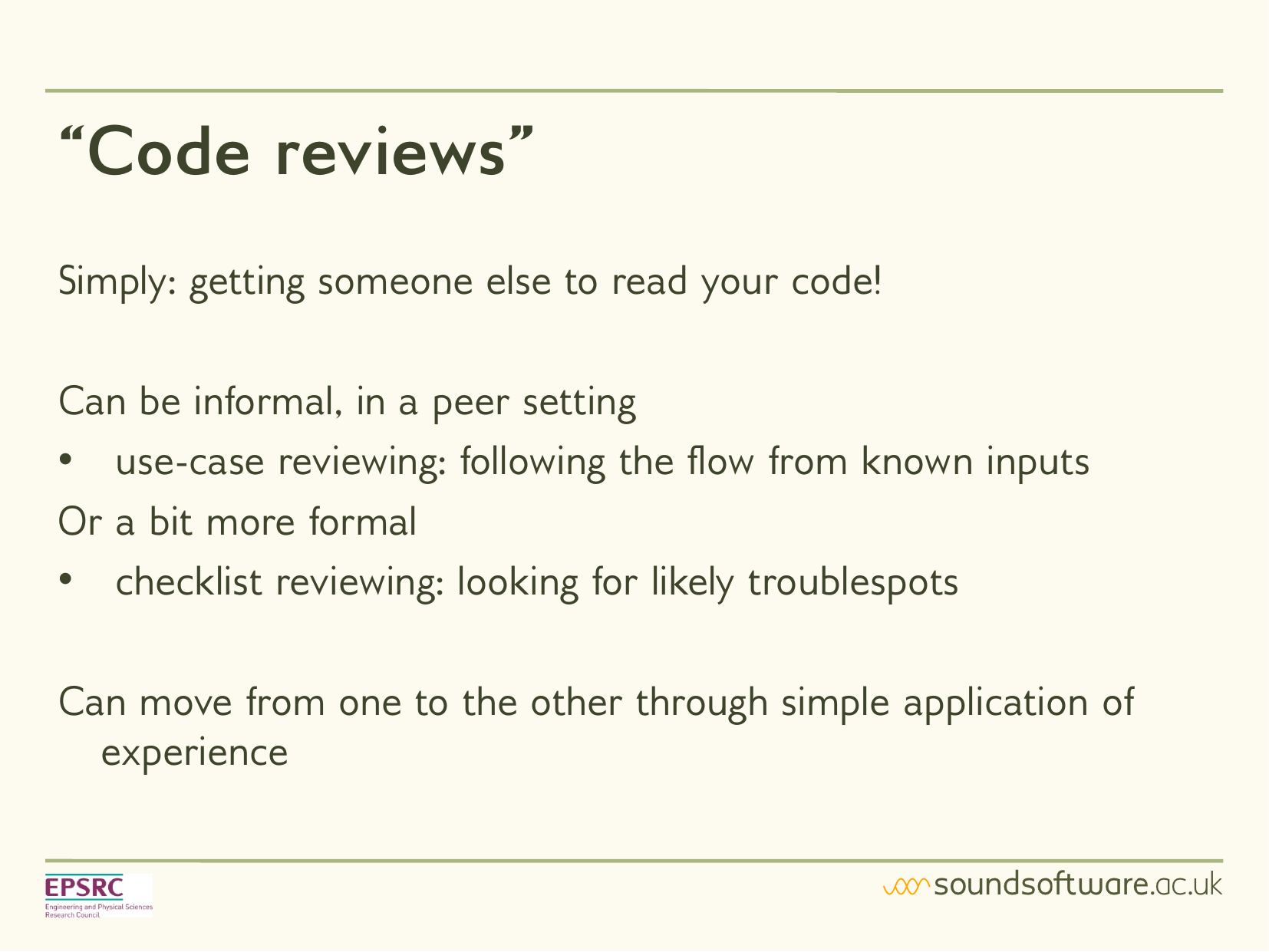

“Code reviews”
Simply: getting someone else to read your code!

Can be informal, in a peer setting
use-case reviewing: following the flow from known inputs
Or a bit more formal
checklist reviewing: looking for likely troublespots

Can move from one to the other through simple application of experience